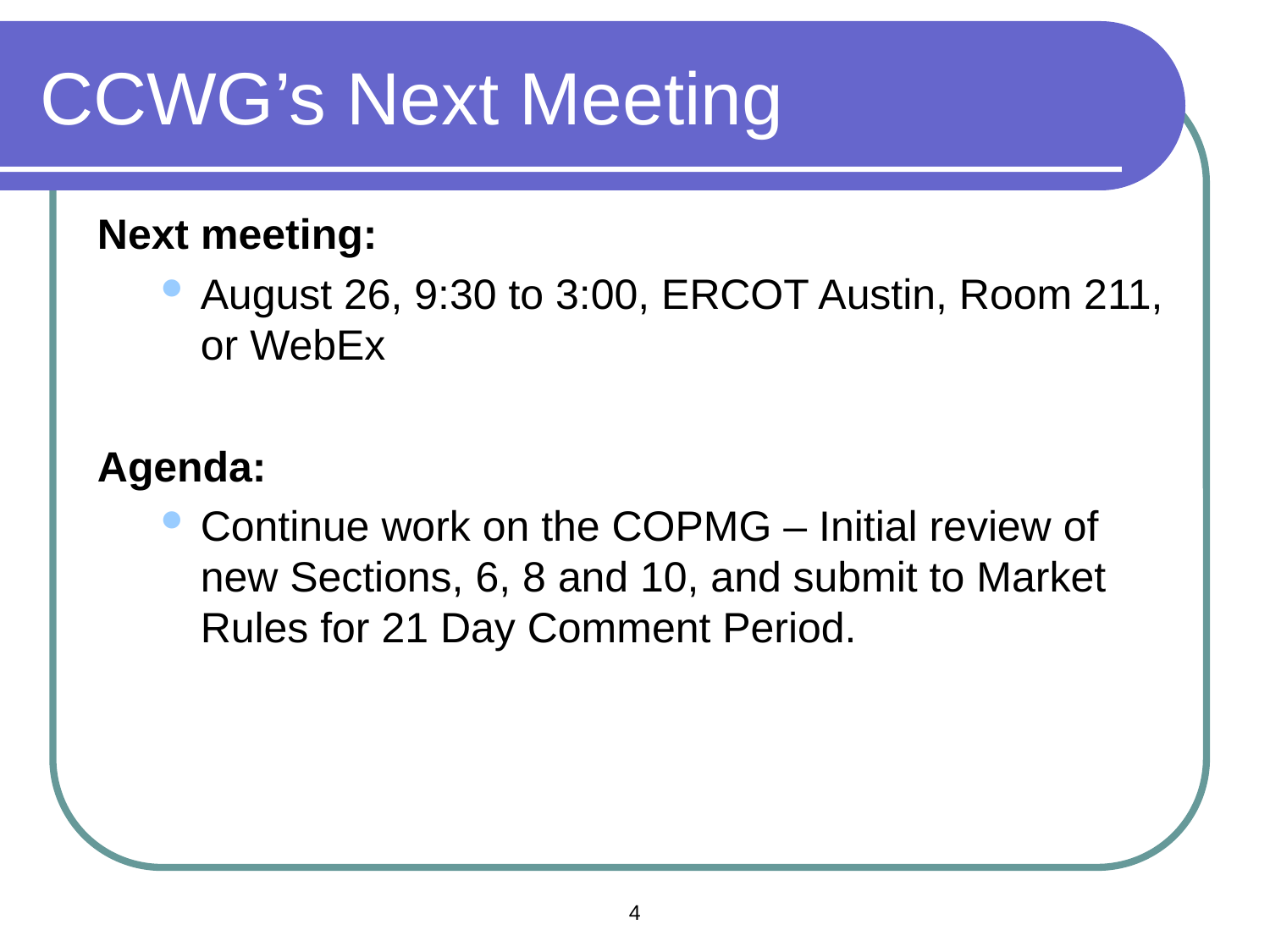

# CCWG’s Next Meeting
Next meeting:
August 26, 9:30 to 3:00, ERCOT Austin, Room 211, or WebEx

Agenda:
Continue work on the COPMG – Initial review of new Sections, 6, 8 and 10, and submit to Market Rules for 21 Day Comment Period.
4